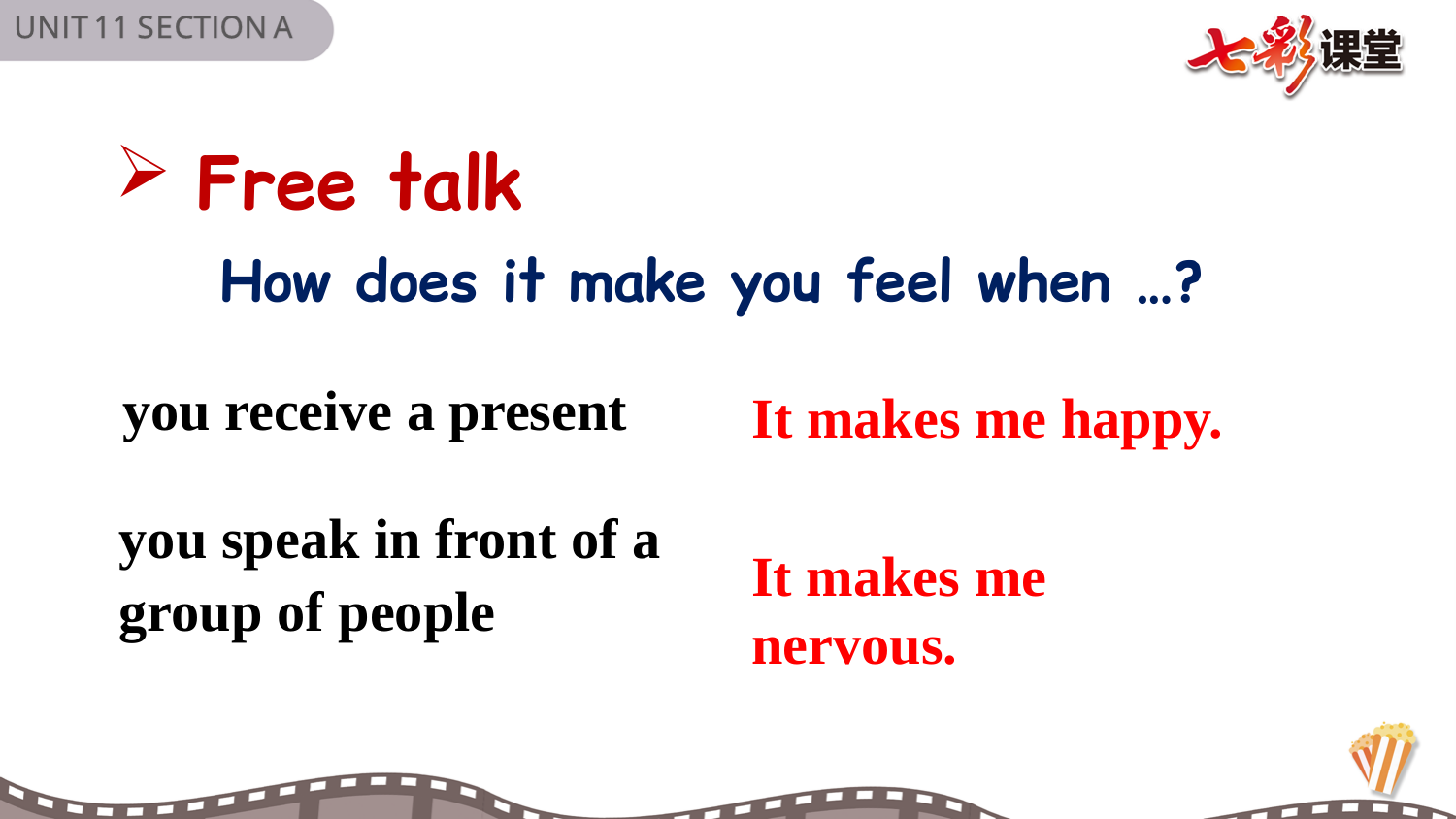

Free talk
How does it make you feel when …?
 you receive a present
It makes me happy.
you speak in front of a
group of people
It makes me nervous.